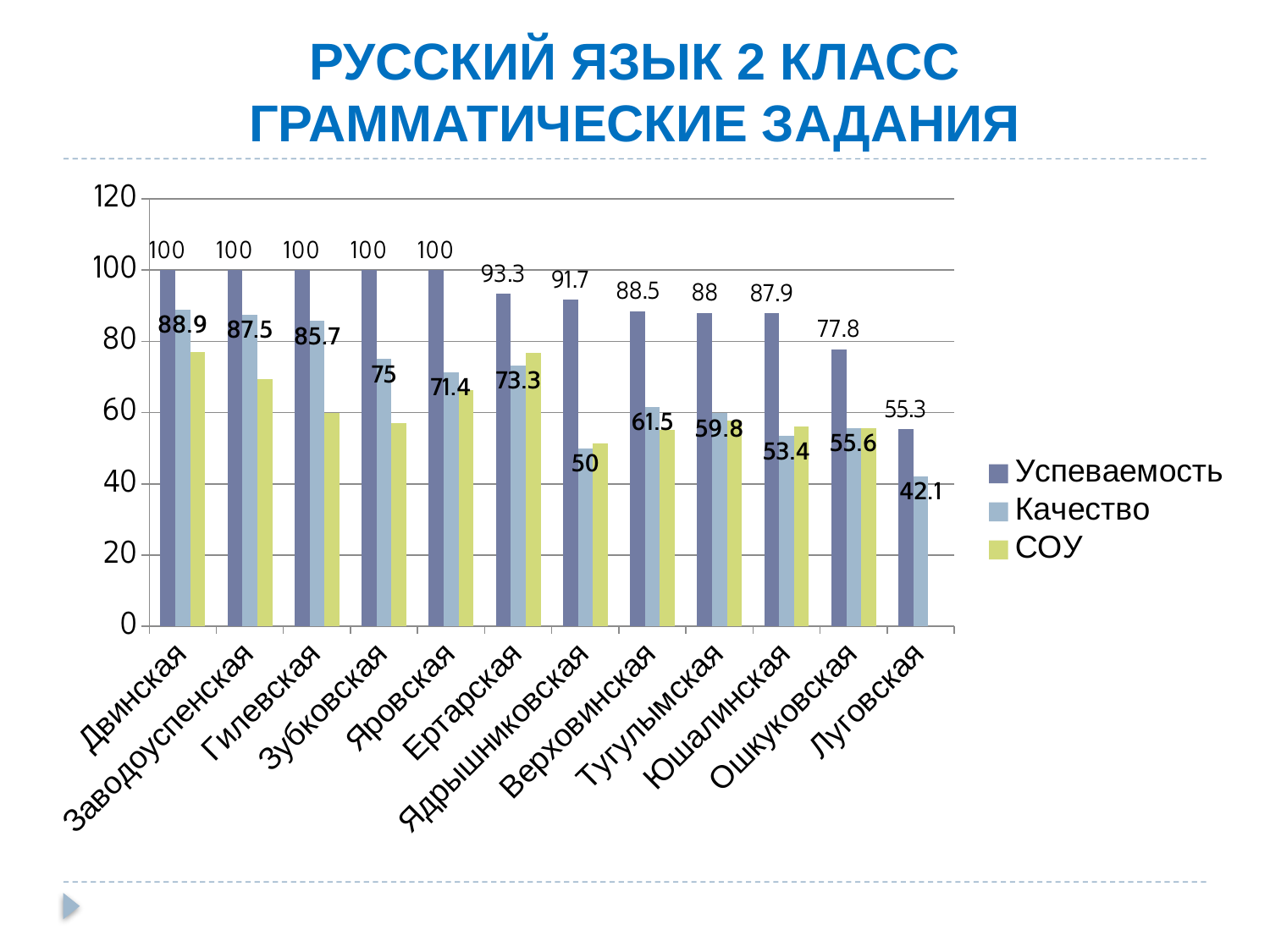

# РУССКИЙ ЯЗЫК 2 КЛАСС ГРАММАТИЧЕСКИЕ ЗАДАНИЯ

### Chart

| Category | Успеваемость | Качество | СОУ |
|---|---|---|---|
| Двинская | 100.0 | 88.9 | 76.9 |
| Заводоуспенская | 100.0 | 87.5 | 69.5 |
| Гилевская | 100.0 | 85.7 | 60.0 |
| Зубковская | 100.0 | 75.0 | 57.0 |
| Яровская | 100.0 | 71.4 | 66.3 |
| Ертарская | 93.3 | 73.3 | 76.8 |
| Ядрышниковская | 91.7 | 50.0 | 51.3 |
| Верховинская | 88.5 | 61.5 | 55.1 |
| Тугулымская | 88.0 | 59.8 | 57.8 |
| Юшалинская | 87.9 | 53.4 | 56.0 |
| Ошкуковская | 77.8 | 55.6 | 55.6 |
| Луговская | 55.3 | 42.1 | None |